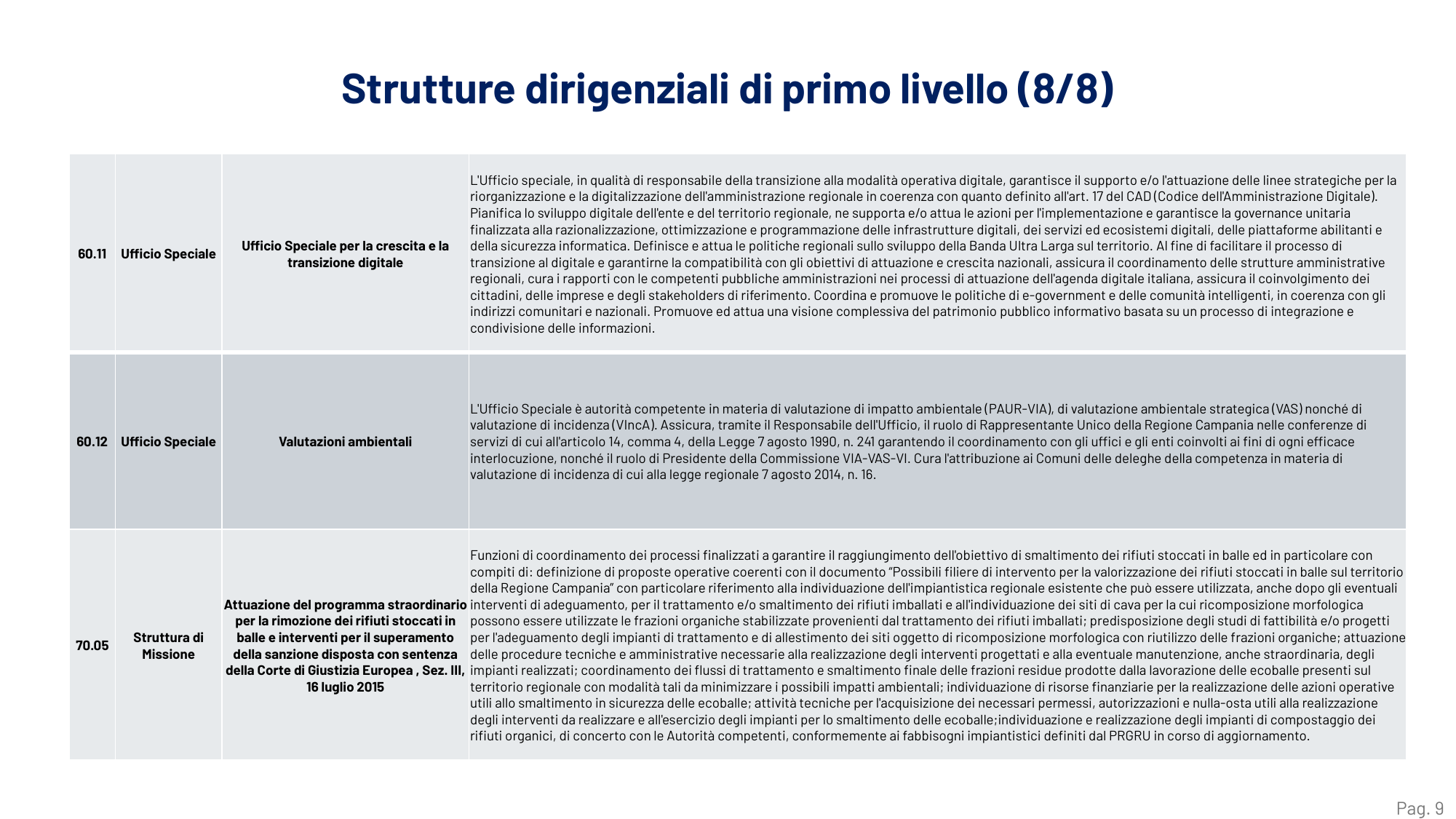

Strutture dirigenziali di primo livello (8/8)
| 60.11 | Ufficio Speciale | Ufficio Speciale per la crescita e la transizione digitale | L'Ufficio speciale, in qualità di responsabile della transizione alla modalità operativa digitale, garantisce il supporto e/o l'attuazione delle linee strategiche per la riorganizzazione e la digitalizzazione dell'amministrazione regionale in coerenza con quanto definito all'art. 17 del CAD (Codice dell'Amministrazione Digitale). Pianifica lo sviluppo digitale dell'ente e del territorio regionale, ne supporta e/o attua le azioni per l'implementazione e garantisce la governance unitaria finalizzata alla razionalizzazione, ottimizzazione e programmazione delle infrastrutture digitali, dei servizi ed ecosistemi digitali, delle piattaforme abilitanti e della sicurezza informatica. Definisce e attua le politiche regionali sullo sviluppo della Banda Ultra Larga sul territorio. Al fine di facilitare il processo di transizione al digitale e garantirne la compatibilità con gli obiettivi di attuazione e crescita nazionali, assicura il coordinamento delle strutture amministrative regionali, cura i rapporti con le competenti pubbliche amministrazioni nei processi di attuazione dell'agenda digitale italiana, assicura il coinvolgimento dei cittadini, delle imprese e degli stakeholders di riferimento. Coordina e promuove le politiche di e-government e delle comunità intelligenti, in coerenza con gli indirizzi comunitari e nazionali. Promuove ed attua una visione complessiva del patrimonio pubblico informativo basata su un processo di integrazione e condivisione delle informazioni. |
| --- | --- | --- | --- |
| 60.12 | Ufficio Speciale | Valutazioni ambientali | L'Ufficio Speciale è autorità competente in materia di valutazione di impatto ambientale (PAUR-VIA), di valutazione ambientale strategica (VAS) nonché di valutazione di incidenza (VIncA). Assicura, tramite il Responsabile dell'Ufficio, il ruolo di Rappresentante Unico della Regione Campania nelle conferenze di servizi di cui all'articolo 14, comma 4, della Legge 7 agosto 1990, n. 241 garantendo il coordinamento con gli uffici e gli enti coinvolti ai fini di ogni efficace interlocuzione, nonché il ruolo di Presidente della Commissione VIA-VAS-VI. Cura l'attribuzione ai Comuni delle deleghe della competenza in materia di valutazione di incidenza di cui alla legge regionale 7 agosto 2014, n. 16. |
| 70.05 | Struttura di Missione | Attuazione del programma straordinario per la rimozione dei rifiuti stoccati in balle e interventi per il superamento della sanzione disposta con sentenza della Corte di Giustizia Europea , Sez. III, 16 luglio 2015 | Funzioni di coordinamento dei processi finalizzati a garantire il raggiungimento dell'obiettivo di smaltimento dei rifiuti stoccati in balle ed in particolare con compiti di: definizione di proposte operative coerenti con il documento “Possibili filiere di intervento per la valorizzazione dei rifiuti stoccati in balle sul territorio della Regione Campania” con particolare riferimento alla individuazione dell'impiantistica regionale esistente che può essere utilizzata, anche dopo gli eventuali interventi di adeguamento, per il trattamento e/o smaltimento dei rifiuti imballati e all'individuazione dei siti di cava per la cui ricomposizione morfologica possono essere utilizzate le frazioni organiche stabilizzate provenienti dal trattamento dei rifiuti imballati; predisposizione degli studi di fattibilità e/o progetti per l'adeguamento degli impianti di trattamento e di allestimento dei siti oggetto di ricomposizione morfologica con riutilizzo delle frazioni organiche; attuazione delle procedure tecniche e amministrative necessarie alla realizzazione degli interventi progettati e alla eventuale manutenzione, anche straordinaria, degli impianti realizzati; coordinamento dei flussi di trattamento e smaltimento finale delle frazioni residue prodotte dalla lavorazione delle ecoballe presenti sul territorio regionale con modalità tali da minimizzare i possibili impatti ambientali; individuazione di risorse finanziarie per la realizzazione delle azioni operative utili allo smaltimento in sicurezza delle ecoballe; attività tecniche per l'acquisizione dei necessari permessi, autorizzazioni e nulla-osta utili alla realizzazione degli interventi da realizzare e all'esercizio degli impianti per lo smaltimento delle ecoballe;individuazione e realizzazione degli impianti di compostaggio dei rifiuti organici, di concerto con le Autorità competenti, conformemente ai fabbisogni impiantistici definiti dal PRGRU in corso di aggiornamento. |
Pag. 9